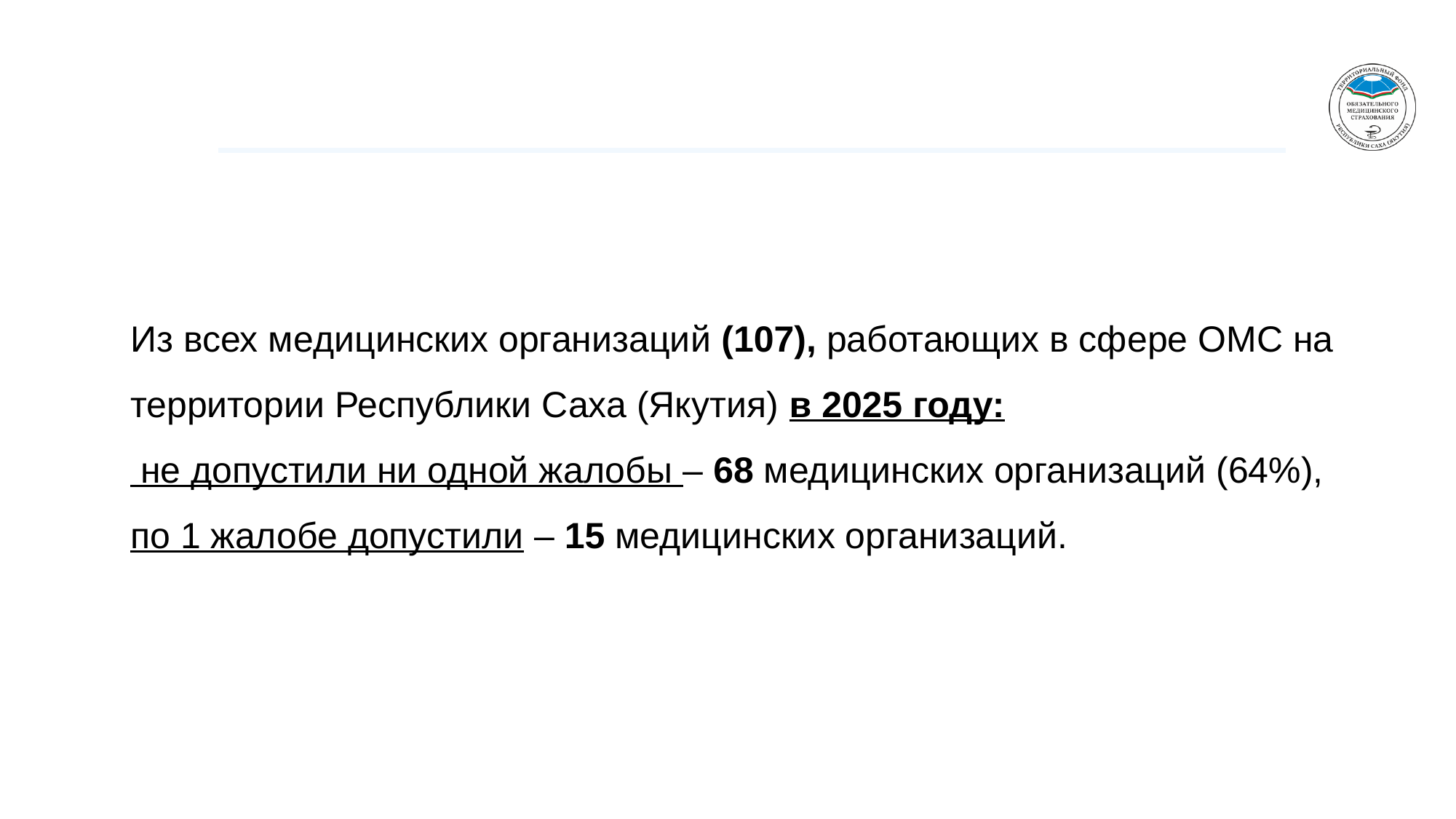

Из всех медицинских организаций (107), работающих в сфере ОМС на территории Республики Саха (Якутия) в 2025 году:
 не допустили ни одной жалобы – 68 медицинских организаций (64%),
по 1 жалобе допустили – 15 медицинских организаций.